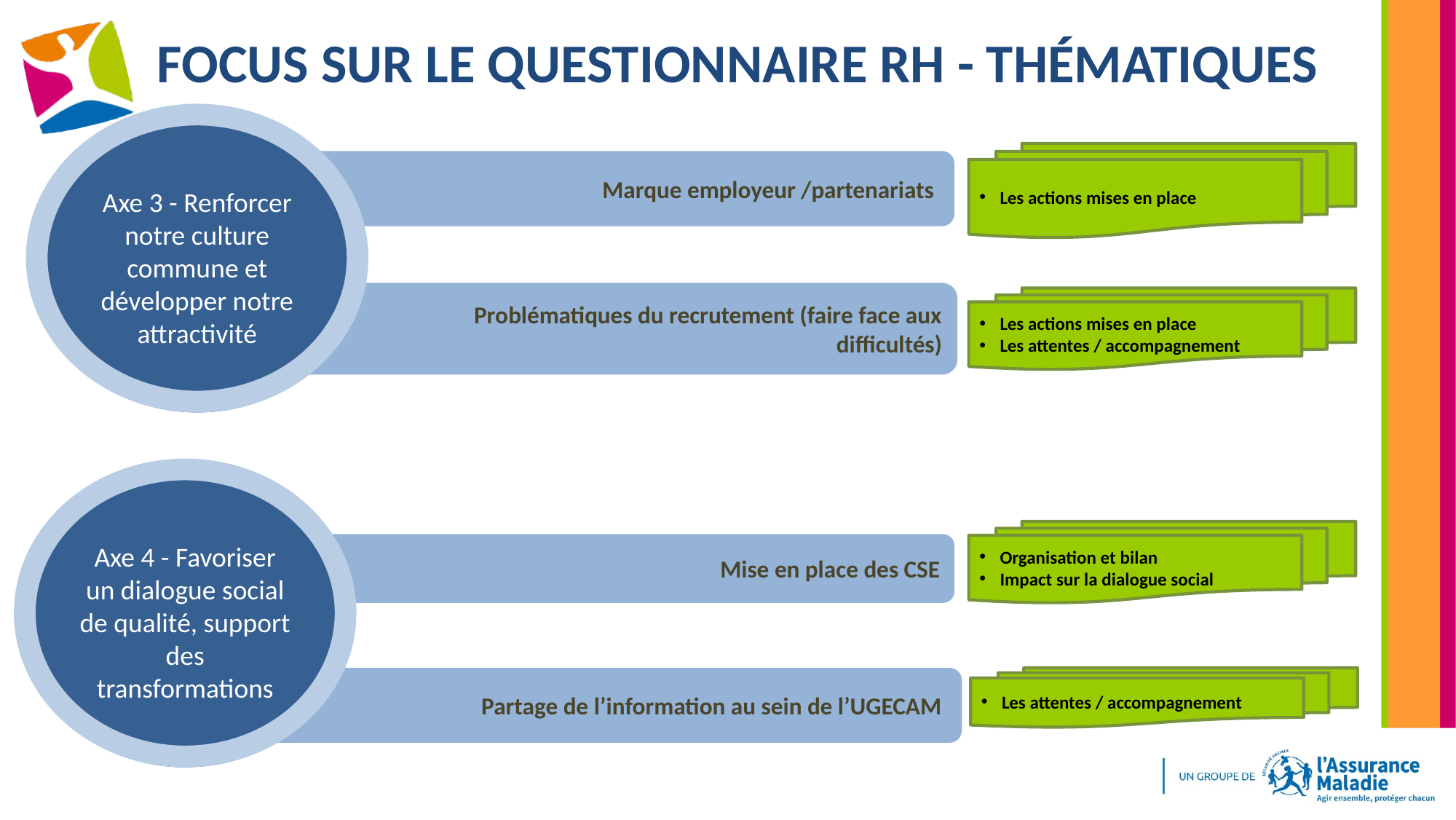

# Focus sur le questionnaire RH - thématiques

Axe 3 - Renforcer notre culture commune et développer notre attractivité
Les actions mises en place
	Marque employeur /partenariats
	Problématiques du recrutement (faire face aux difficultés)
Les actions mises en place
Les attentes / accompagnement

Axe 4 - Favoriser un dialogue social de qualité, support des transformations
Organisation et bilan
Impact sur la dialogue social
	Mise en place des CSE
Partage de l’information au sein de l’UGECAM
Les attentes / accompagnement